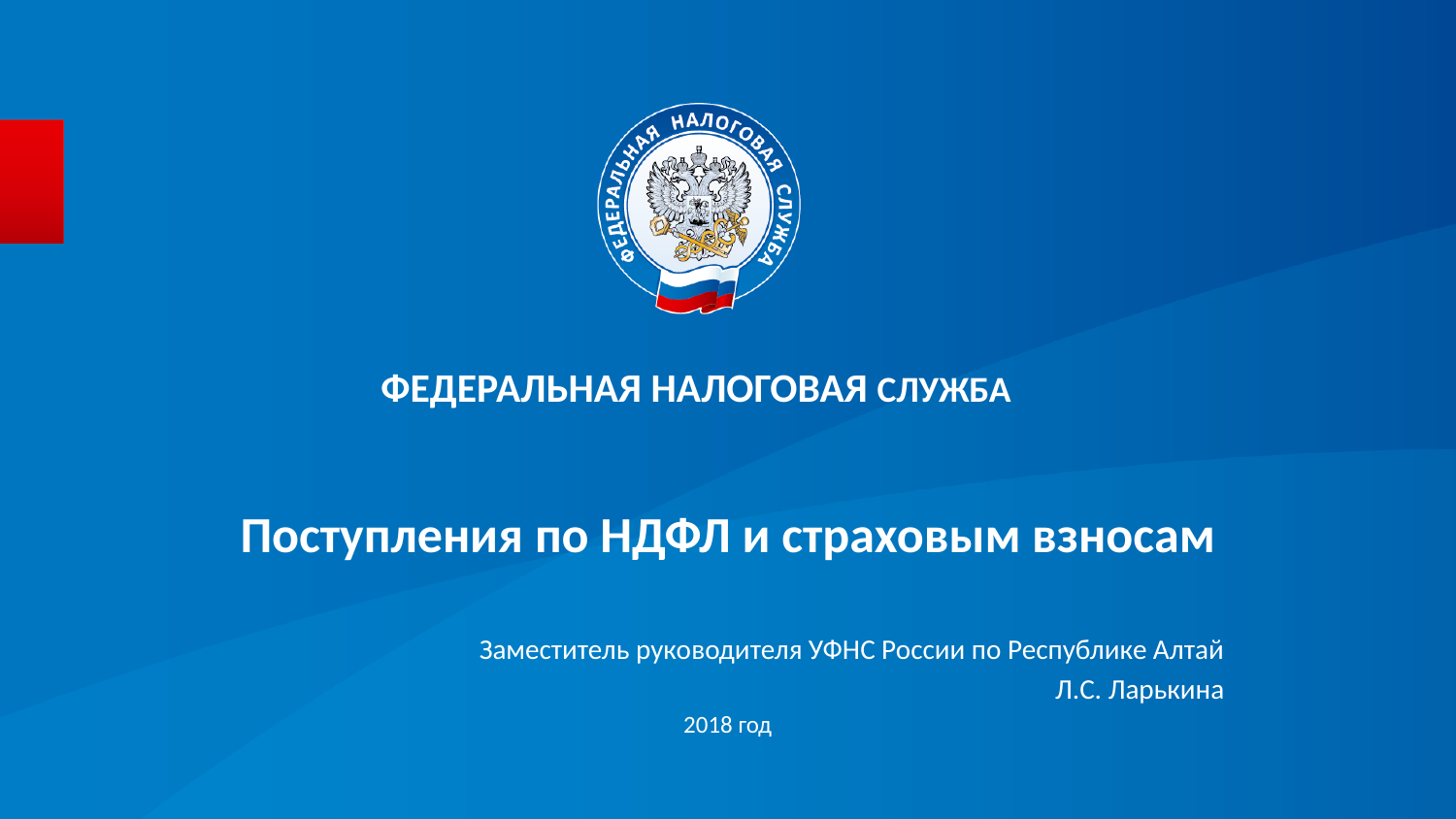

ФЕДЕРАЛЬНАЯ НАЛОГОВАЯ СЛУЖБА
# Поступления по НДФЛ и страховым взносам
Заместитель руководителя УФНС России по Республике Алтай
Л.С. Ларькина
2018 год